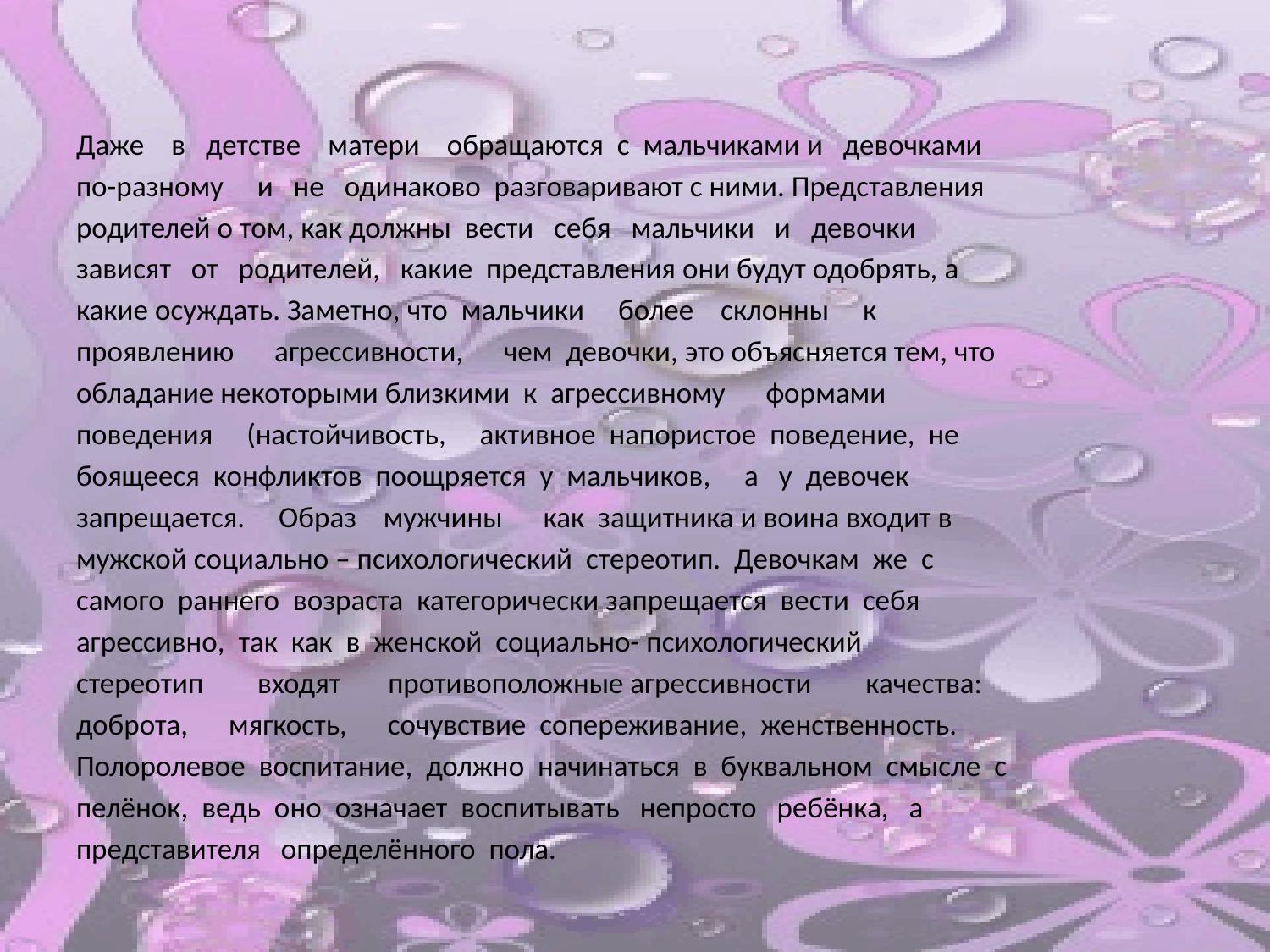

Даже    в   детстве    матери    обращаются  с  мальчиками и   девочками
по-разному     и   не   одинаково  разговаривают с ними. Представления
родителей о том, как должны  вести   себя   мальчики   и   девочки
зависят   от   родителей,   какие  представления они будут одобрять, а
какие осуждать. Заметно, что  мальчики     более    склонны     к
проявлению      агрессивности,      чем  девочки, это объясняется тем, что
обладание некоторыми близкими  к  агрессивному      формами
поведения     (настойчивость,     активное  напористое  поведение,  не
боящееся  конфликтов  поощряется  у  мальчиков,     а   у  девочек
запрещается.     Образ    мужчины      как  защитника и воина входит в
мужской социально – психологический  стереотип.  Девочкам  же  с
самого  раннего  возраста  категорически запрещается  вести  себя
агрессивно,  так  как  в  женской  социально- психологический
стереотип        входят       противоположные агрессивности        качества:
доброта,      мягкость,      сочувствие  сопереживание,  женственность.
Полоролевое  воспитание,  должно  начинаться  в  буквальном  смысле  с
пелёнок,  ведь  оно  означает  воспитывать   непросто   ребёнка,   а
представителя   определённого  пола.